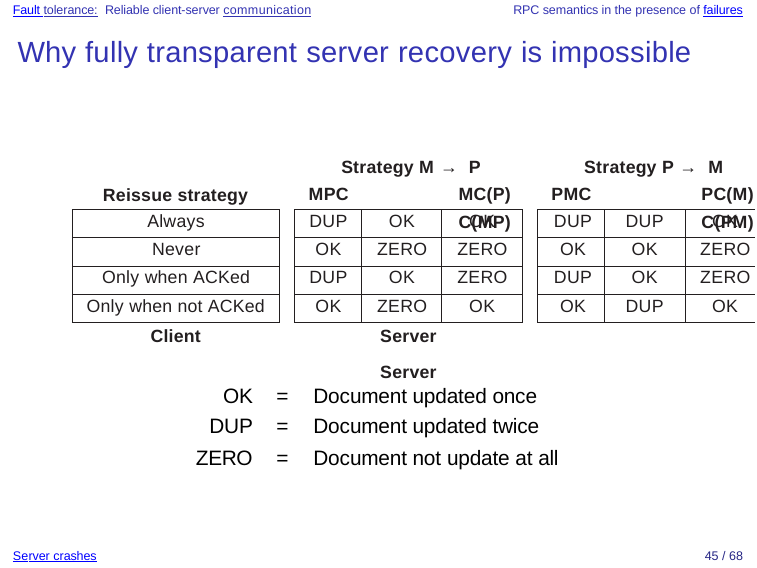

Fault tolerance: Reliable client-server communication	RPC semantics in the presence of failures
# Why fully transparent server recovery is impossible
Strategy M →  P  MPC	MC(P)	C(MP)
Strategy P →  M  PMC	PC(M)	C(PM)
Reissue strategy
| Always |
| --- |
| Never |
| Only when ACKed |
| Only when not ACKed |
| DUP | OK | OK |
| --- | --- | --- |
| OK | ZERO | ZERO |
| DUP | OK | ZERO |
| OK | ZERO | OK |
| DUP | DUP | OK |
| --- | --- | --- |
| OK | OK | ZERO |
| DUP | OK | ZERO |
| OK | DUP | OK |
| Client |  | Server Server |
| --- | --- | --- |
| OK | = | Document updated once |
| DUP | = | Document updated twice |
| ZERO | = | Document not update at all |
Server crashes
45 / 68